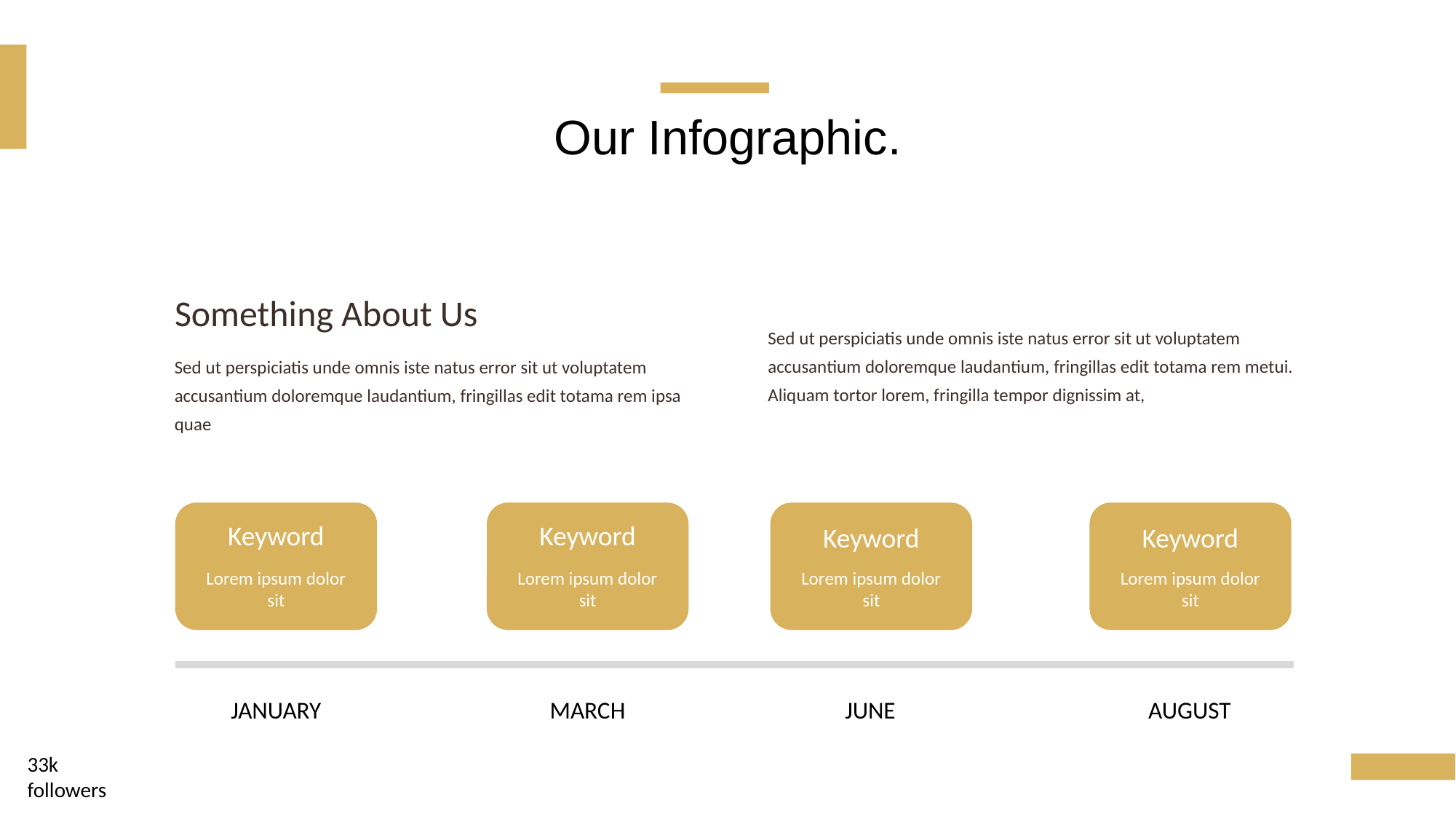

Our Infographic.
Something About Us
Sed ut perspiciatis unde omnis iste natus error sit ut voluptatem accusantium doloremque laudantium, fringillas edit totama rem metui. Aliquam tortor lorem, fringilla tempor dignissim at,
Sed ut perspiciatis unde omnis iste natus error sit ut voluptatem accusantium doloremque laudantium, fringillas edit totama rem ipsa quae

Keyword
Keyword
Keyword
Keyword
Lorem ipsum dolor sit
Lorem ipsum dolor sit
Lorem ipsum dolor sit
Lorem ipsum dolor sit
JANUARY
MARCH
JUNE
AUGUST

33k
followers